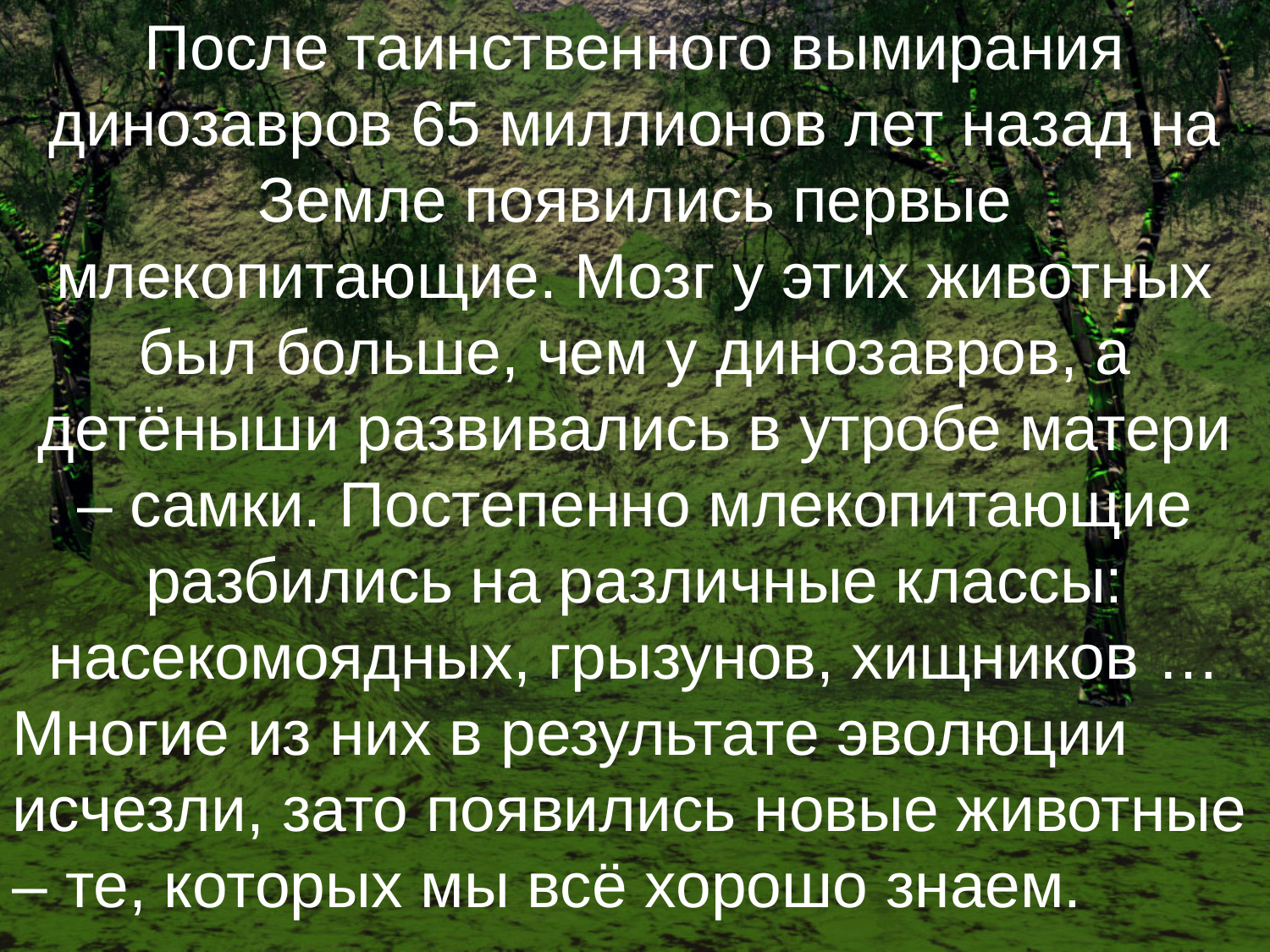

После таинственного вымирания динозавров 65 миллионов лет назад на Земле появились первые млекопитающие. Мозг у этих животных был больше, чем у динозавров, а детёныши развивались в утробе матери – самки. Постепенно млекопитающие разбились на различные классы: насекомоядных, грызунов, хищников …
Многие из них в результате эволюции исчезли, зато появились новые животные – те, которых мы всё хорошо знаем.